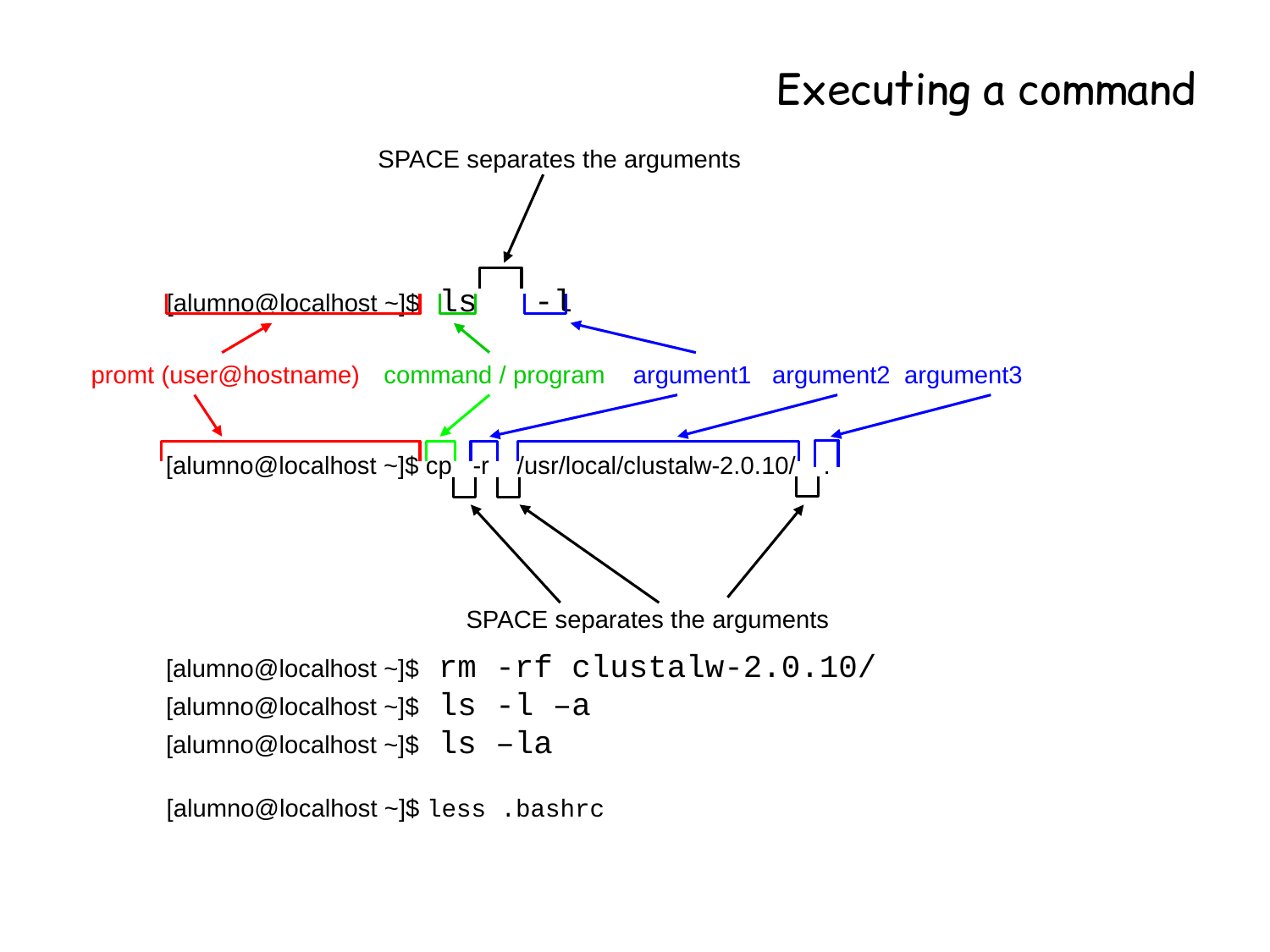

Executing a command
SPACE separates the arguments

[alumno@localhost ~]$ ls   -l

promt (user@hostname)
command / program
argument1   argument2  argument3

[alumno@localhost ~]$ cp   -r    /usr/local/clustalw-2.0.10/    .

SPACE separates the arguments
[alumno@localhost ~]$ rm -rf clustalw-2.0.10/
[alumno@localhost ~]$ ls -l –a
[alumno@localhost ~]$ ls –la
[alumno@localhost ~]$ less .bashrc